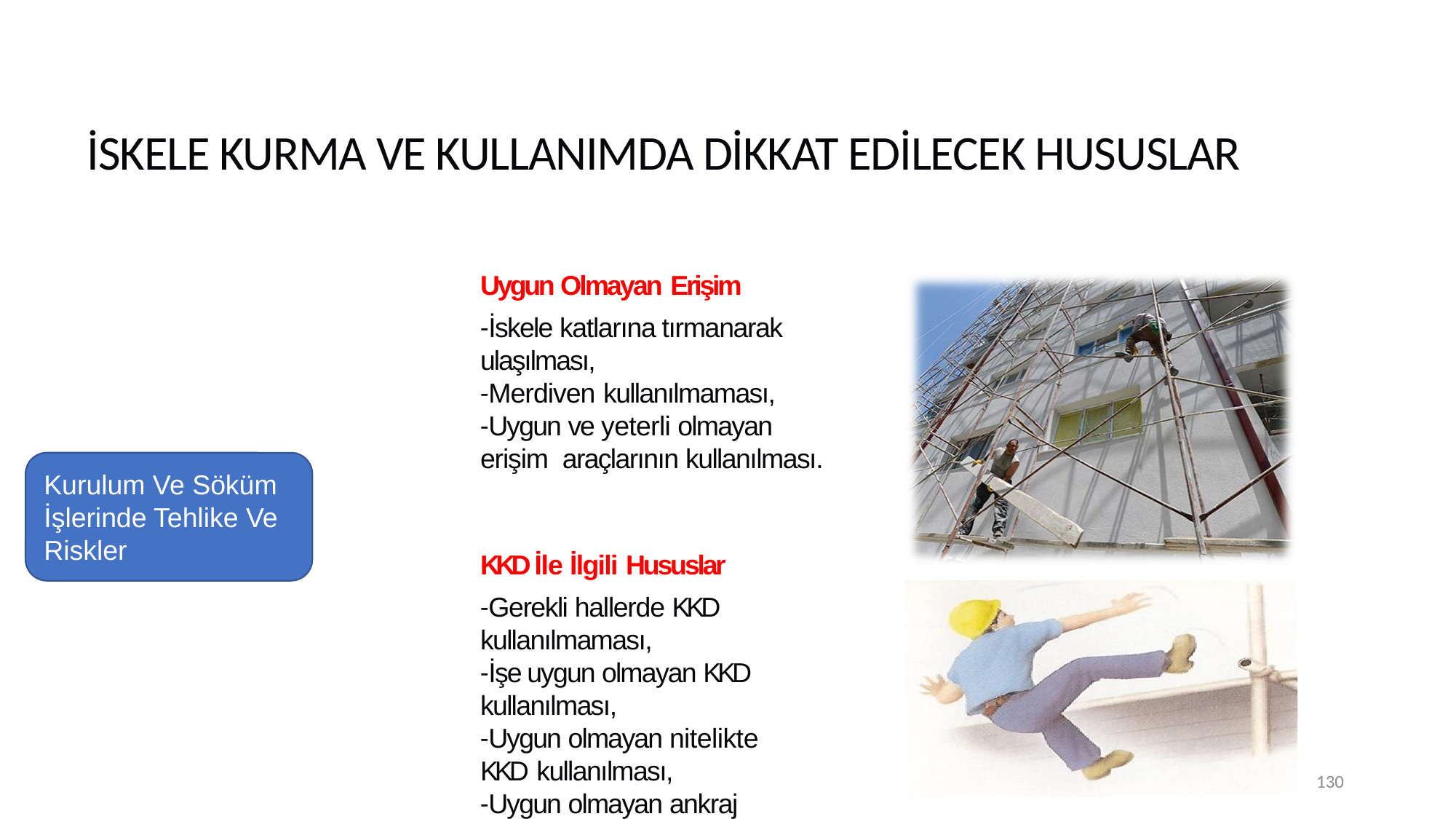

İSKELE KURMA VE KULLANIMDA DİKKAT EDİLECEK HUSUSLAR
Uygun Olmayan Erişim
-İskele katlarına tırmanarak ulaşılması,
-Merdiven kullanılmaması,
-Uygun ve yeterli olmayan erişim  araçlarının kullanılması.

KKD İle İlgili Hususlar
-Gerekli hallerde KKD kullanılmaması,
-İşe uygun olmayan KKD kullanılması,
-Uygun olmayan nitelikte KKD  kullanılması,
-Uygun olmayan ankraj noktalarının  seçilmesi.

Kurulum Ve Söküm İşlerinde Tehlike Ve Riskler

130